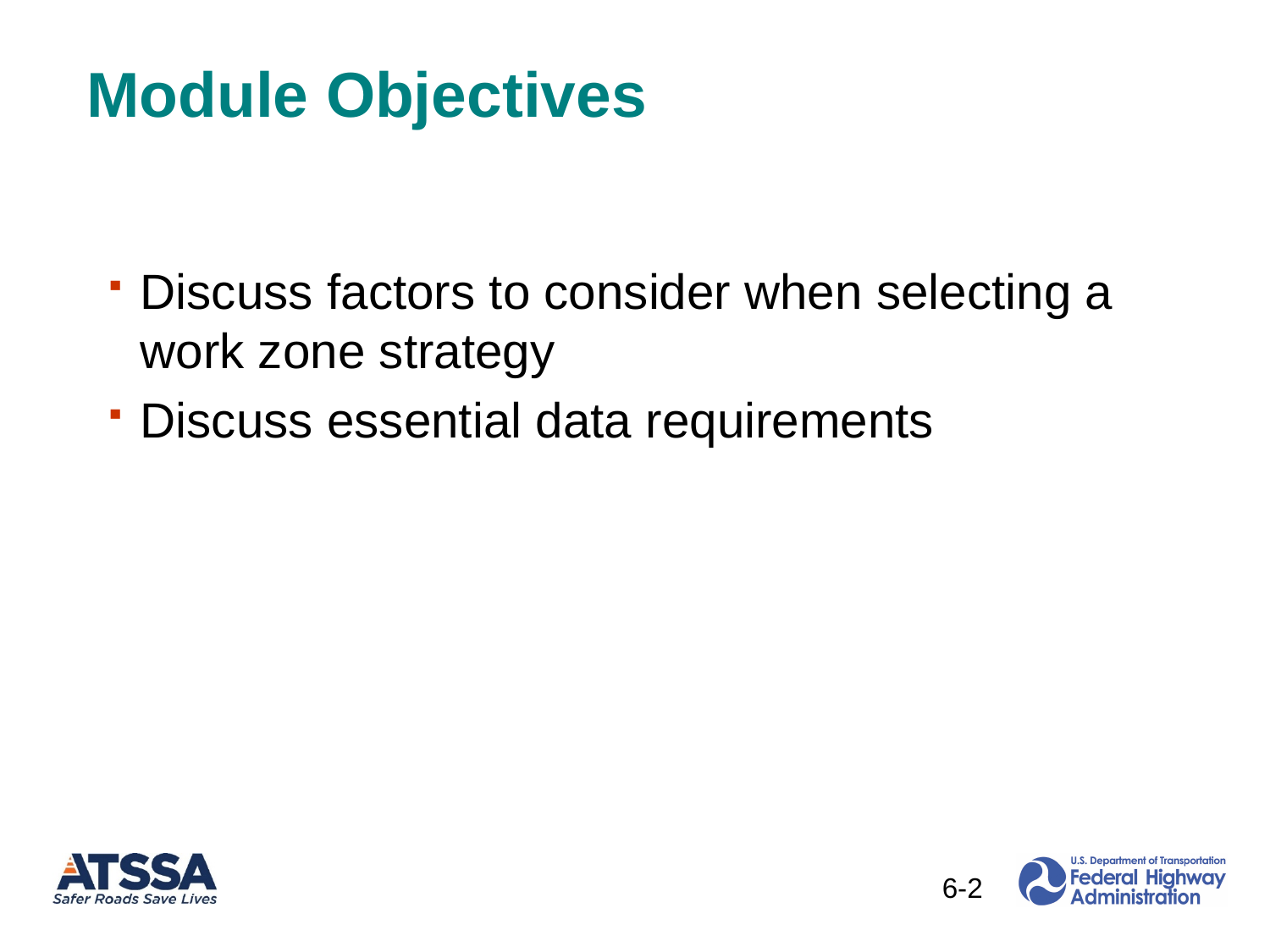

# Module Objectives
Discuss factors to consider when selecting a work zone strategy
Discuss essential data requirements